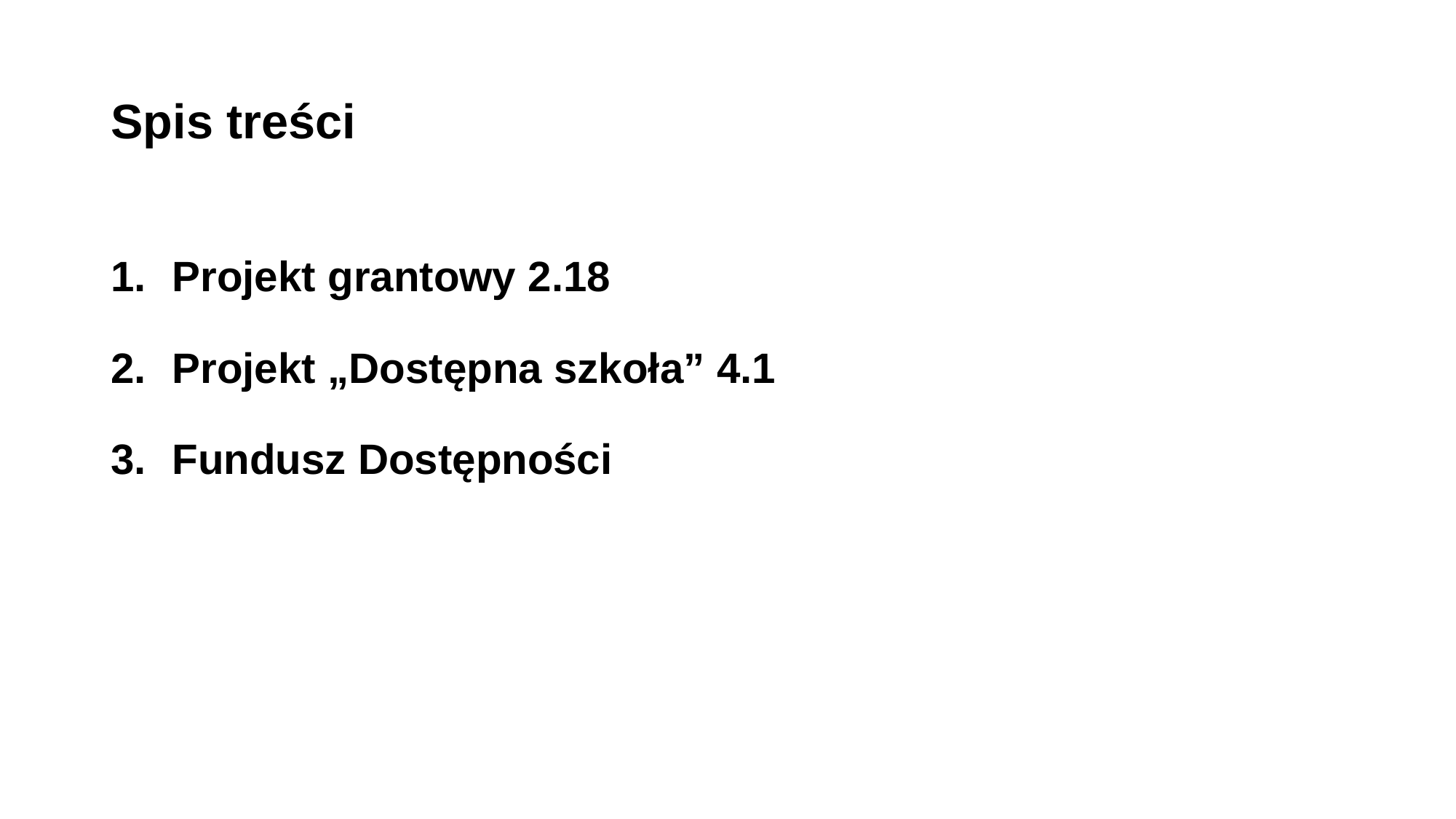

# Spis treści
Projekt grantowy 2.18
Projekt „Dostępna szkoła” 4.1
Fundusz Dostępności